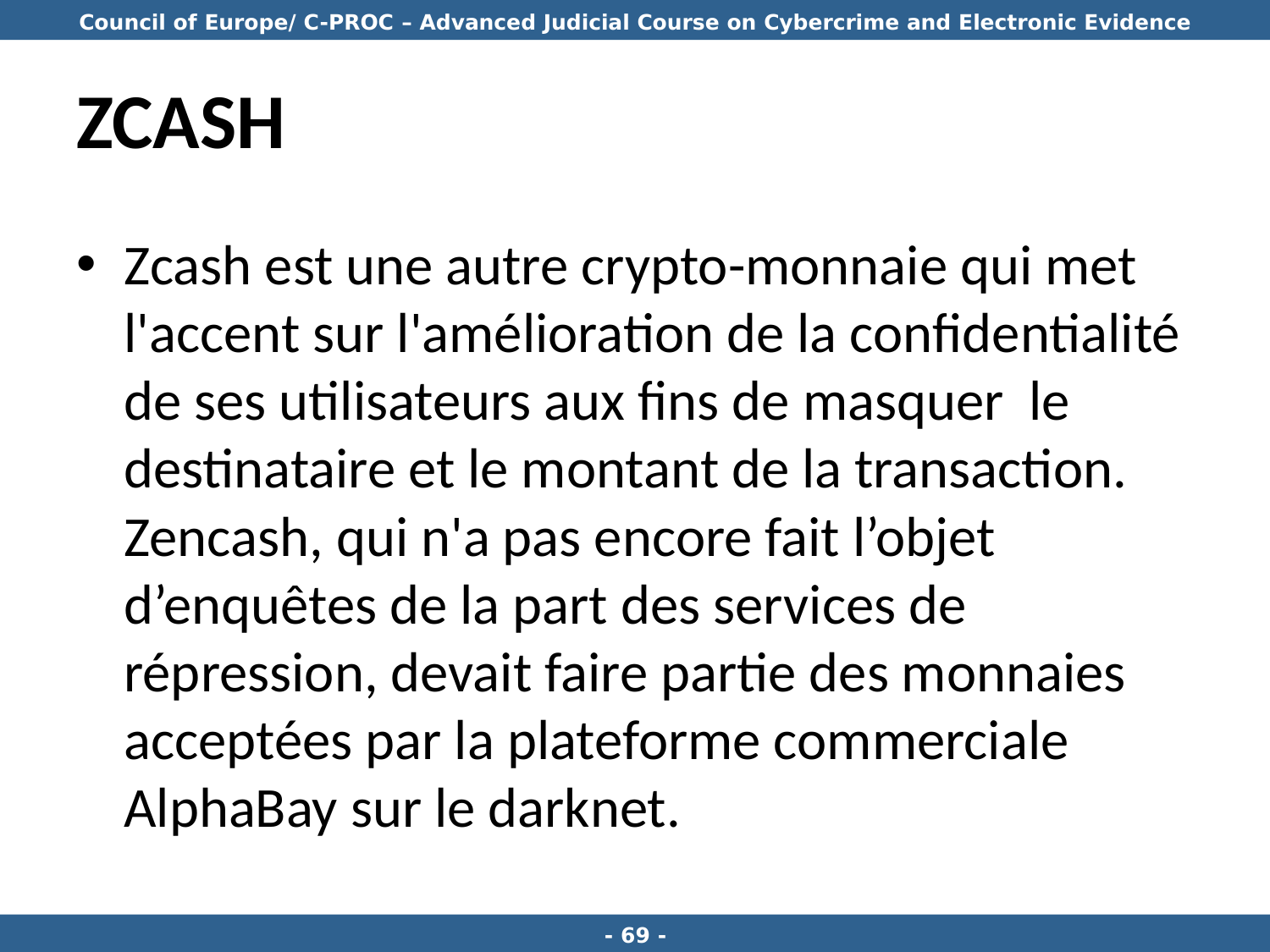

# ZCASH
Zcash est une autre crypto-monnaie qui met l'accent sur l'amélioration de la confidentialité de ses utilisateurs aux fins de masquer  le destinataire et le montant de la transaction. Zencash, qui n'a pas encore fait l’objet d’enquêtes de la part des services de répression, devait faire partie des monnaies acceptées par la plateforme commerciale AlphaBay sur le darknet.